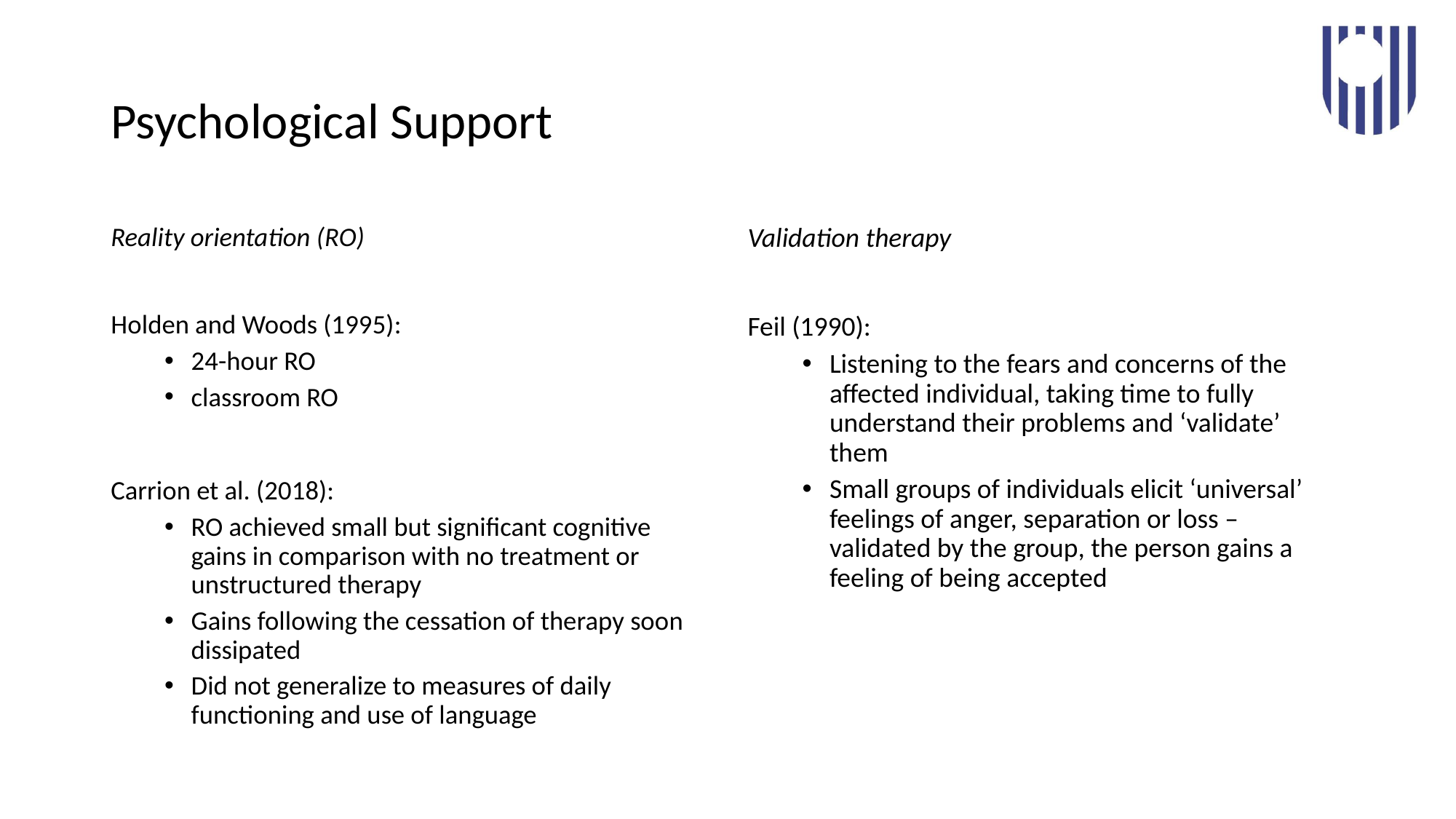

# Psychological Support
Reality orientation (RO)

Holden and Woods (1995):
24-hour RO
classroom RO

Carrion et al. (2018):
RO achieved small but significant cognitive gains in comparison with no treatment or unstructured therapy
Gains following the cessation of therapy soon dissipated
Did not generalize to measures of daily functioning and use of language
Validation therapy

Feil (1990):
Listening to the fears and concerns of the affected individual, taking time to fully understand their problems and ‘validate’ them
Small groups of individuals elicit ‘universal’ feelings of anger, separation or loss – validated by the group, the person gains a feeling of being accepted